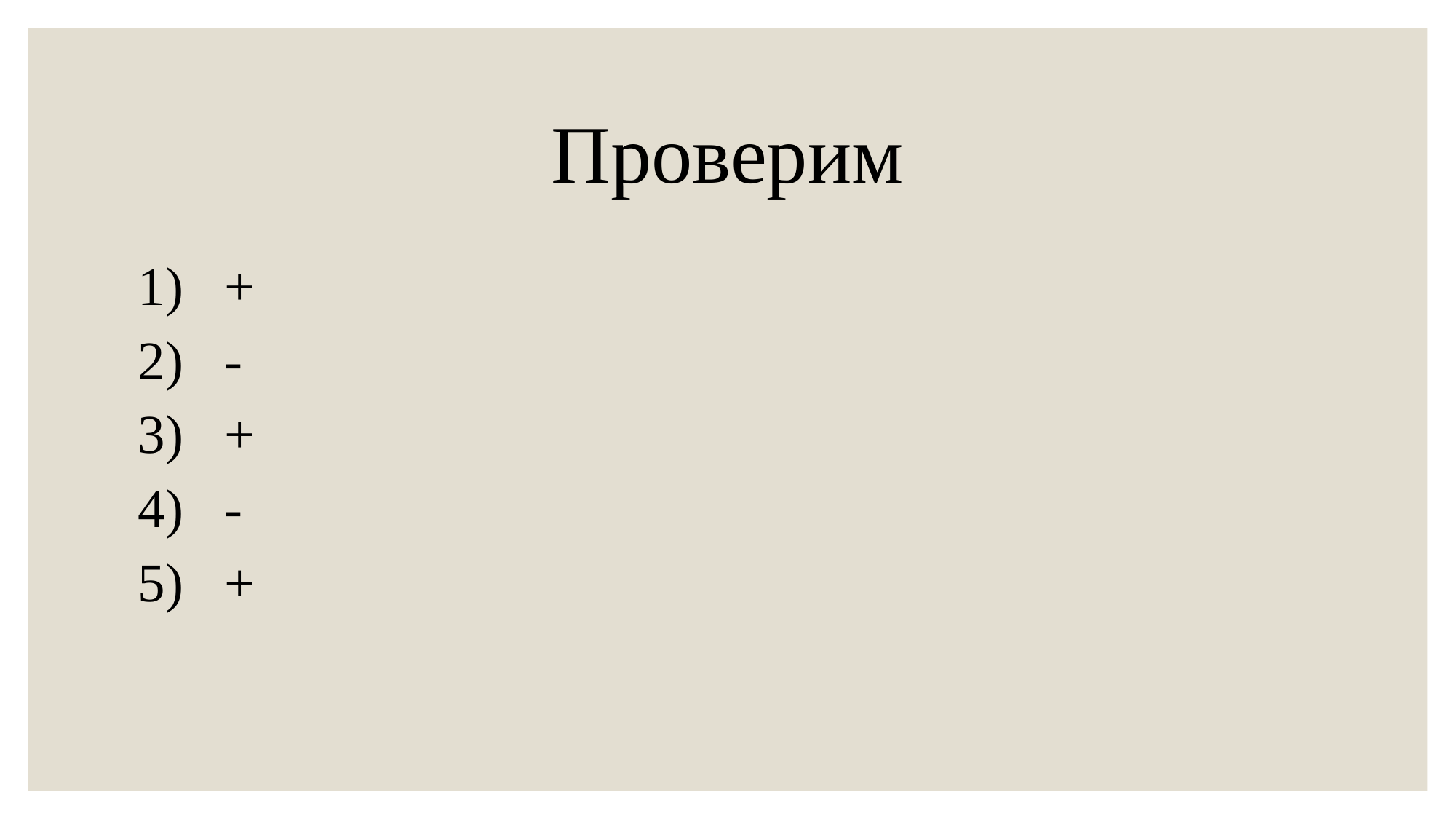

# Проверим
1)   +
2)   -
3)   +
4)   -
5)   +